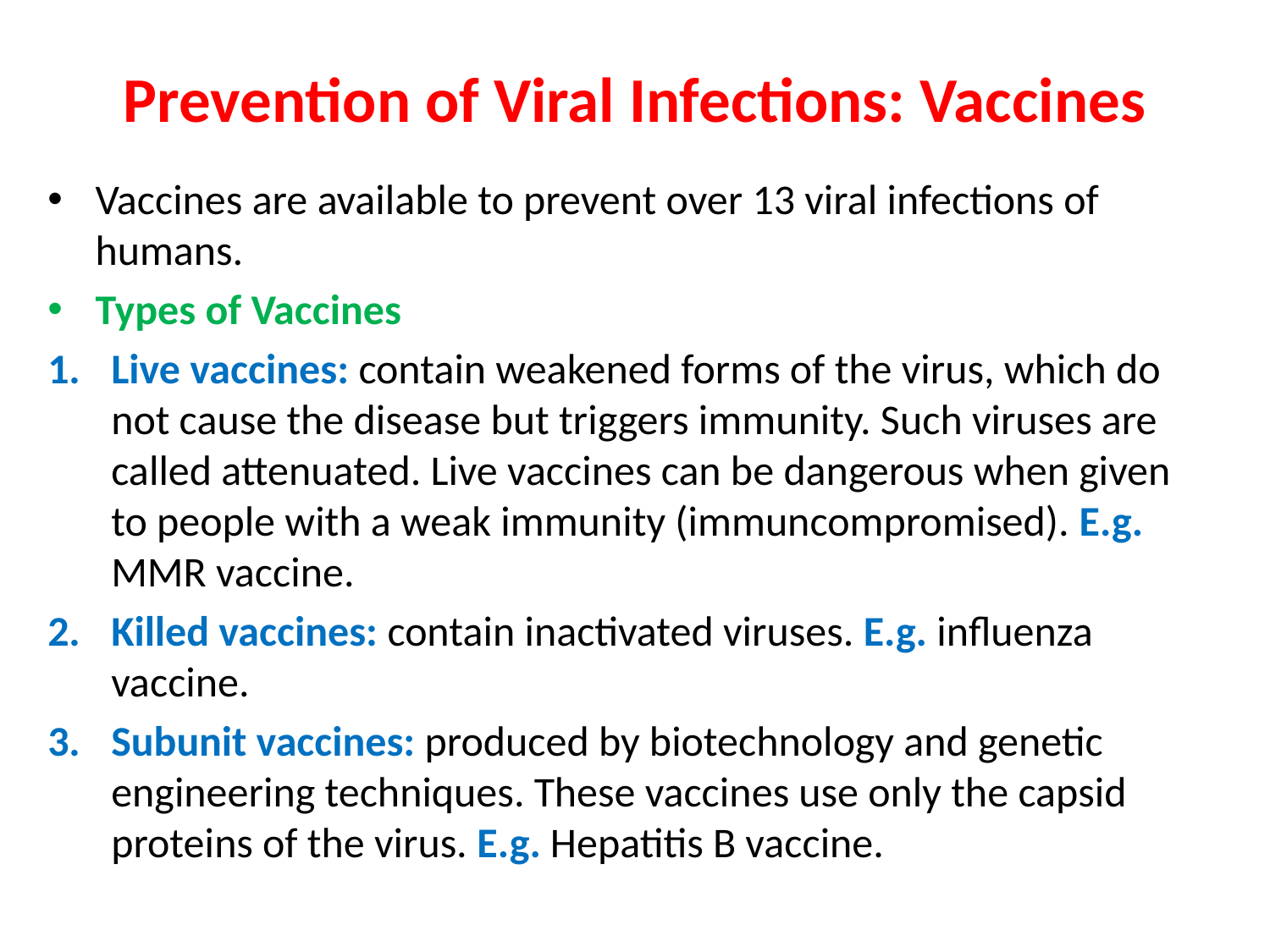

# Prevention of Viral Infections: Vaccines
Vaccines are available to prevent over 13 viral infections of humans.
Types of Vaccines
Live vaccines: contain weakened forms of the virus, which do not cause the disease but triggers immunity. Such viruses are called attenuated. Live vaccines can be dangerous when given to people with a weak immunity (immuncompromised). E.g. MMR vaccine.
Killed vaccines: contain inactivated viruses. E.g. influenza vaccine.
Subunit vaccines: produced by biotechnology and genetic engineering techniques. These vaccines use only the capsid proteins of the virus. E.g. Hepatitis B vaccine.